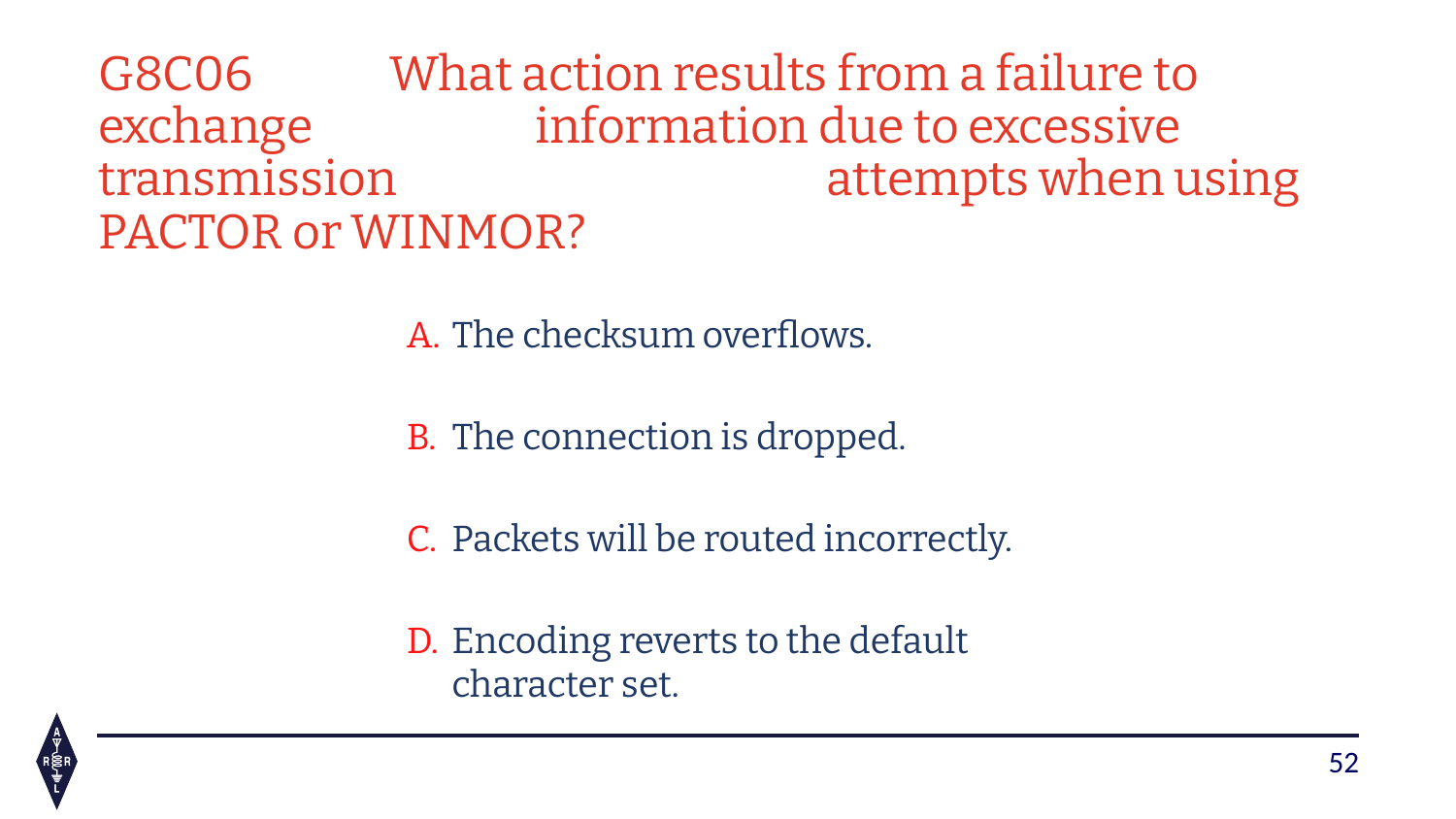

# G8C06	What action results from a failure to exchange 		information due to excessive transmission 			attempts when using PACTOR or WINMOR?

The checksum overflows.

The connection is dropped.

Packets will be routed incorrectly.

Encoding reverts to the default character set.
52